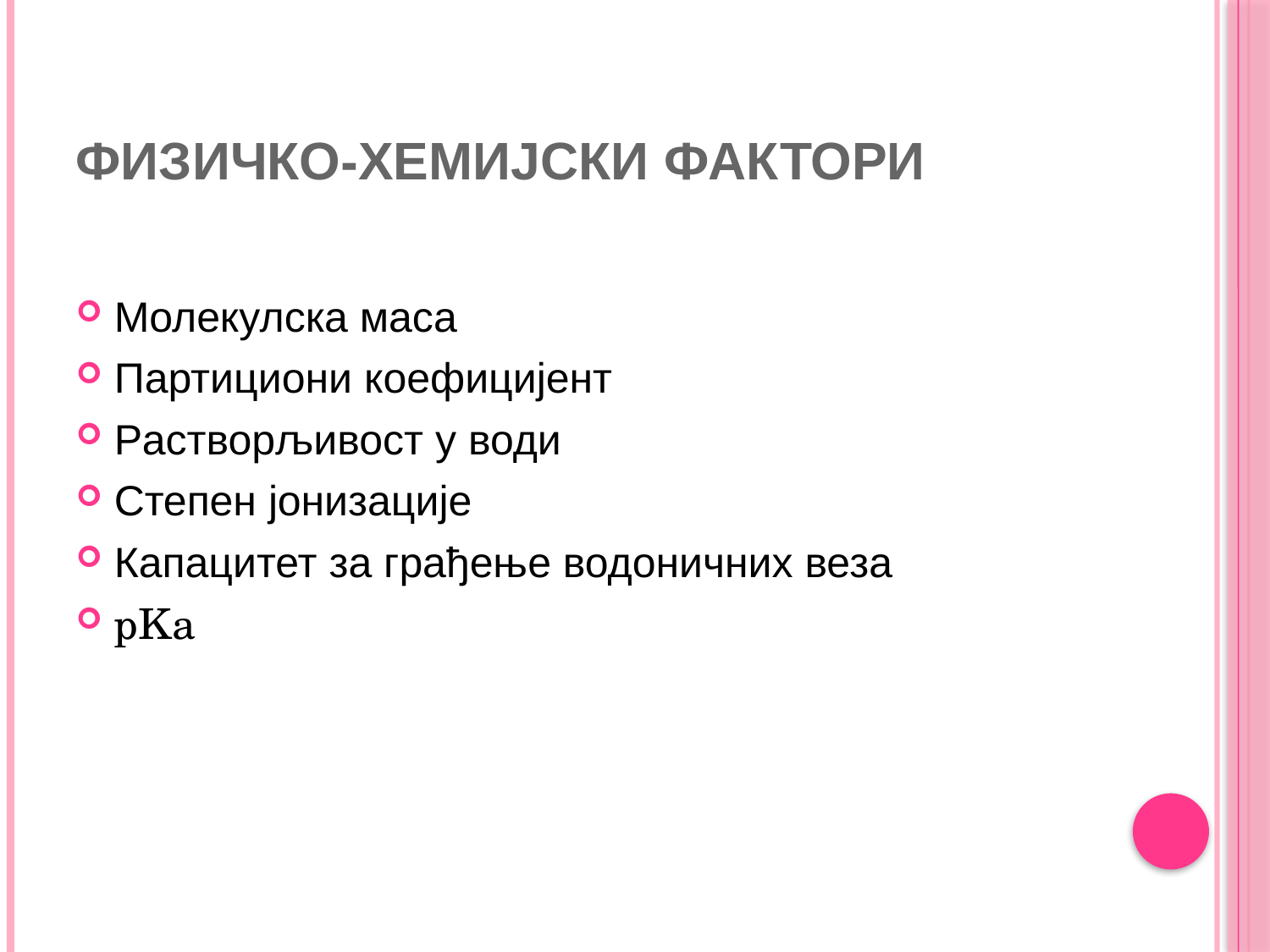

# Физичко-хемијски фактори

Молекулска маса
Партициони коефицијент
Растворљивост у води
Степен јонизације
Капацитет за грађење водоничних веза
pKa